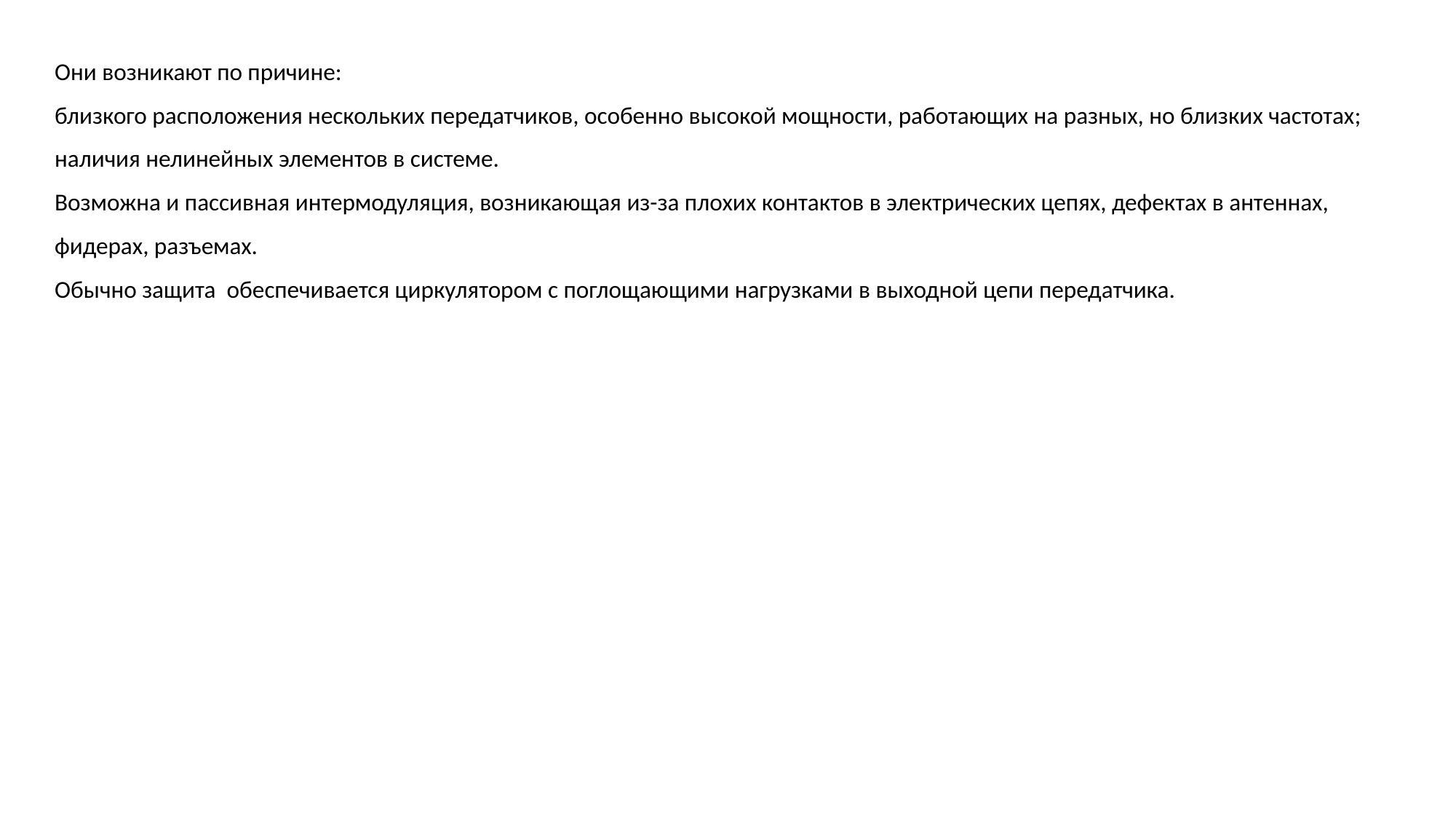

Они возникают по причине:
близкого расположения нескольких передатчиков, особенно высокой мощности, работающих на разных, но близких частотах;
наличия нелинейных элементов в системе.
Возможна и пассивная интермодуляция, возникающая из-за плохих контактов в электрических цепях, дефектах в антеннах, фидерах, разъемах.
Обычно защита  обеспечивается циркулятором с поглощающими нагрузками в выходной цепи передатчика.